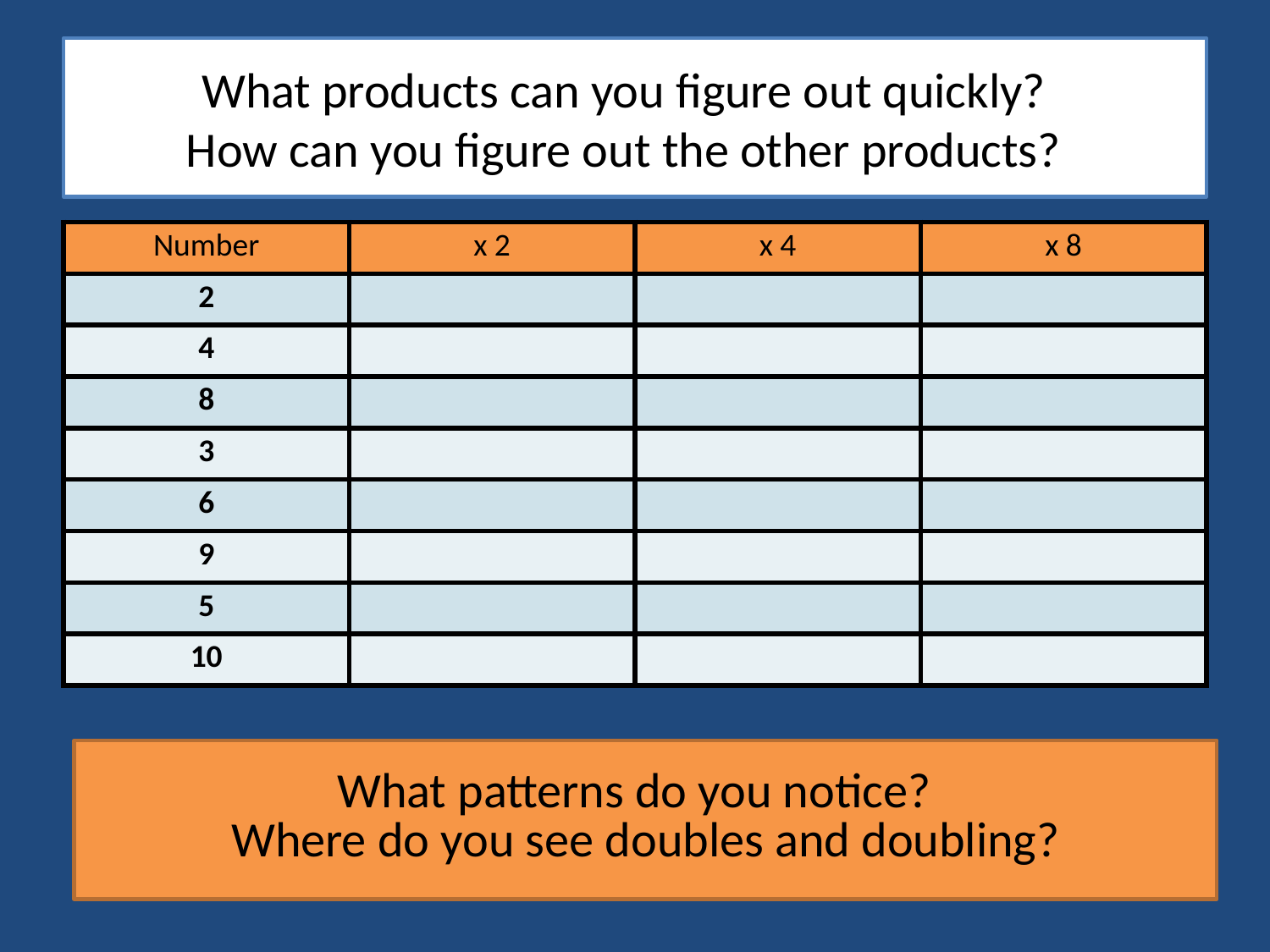

# What products can you figure out quickly? How can you figure out the other products?
| Number | x 2 | x 4 | x 8 |
| --- | --- | --- | --- |
| 2 |  |  |  |
| 4 |  |  |  |
| 8 |  |  |  |
| 3 |  |  |  |
| 6 |  |  |  |
| 9 |  |  |  |
| 5 |  |  |  |
| 10 |  |  |  |
What patterns do you notice?
Where do you see doubles and doubling?